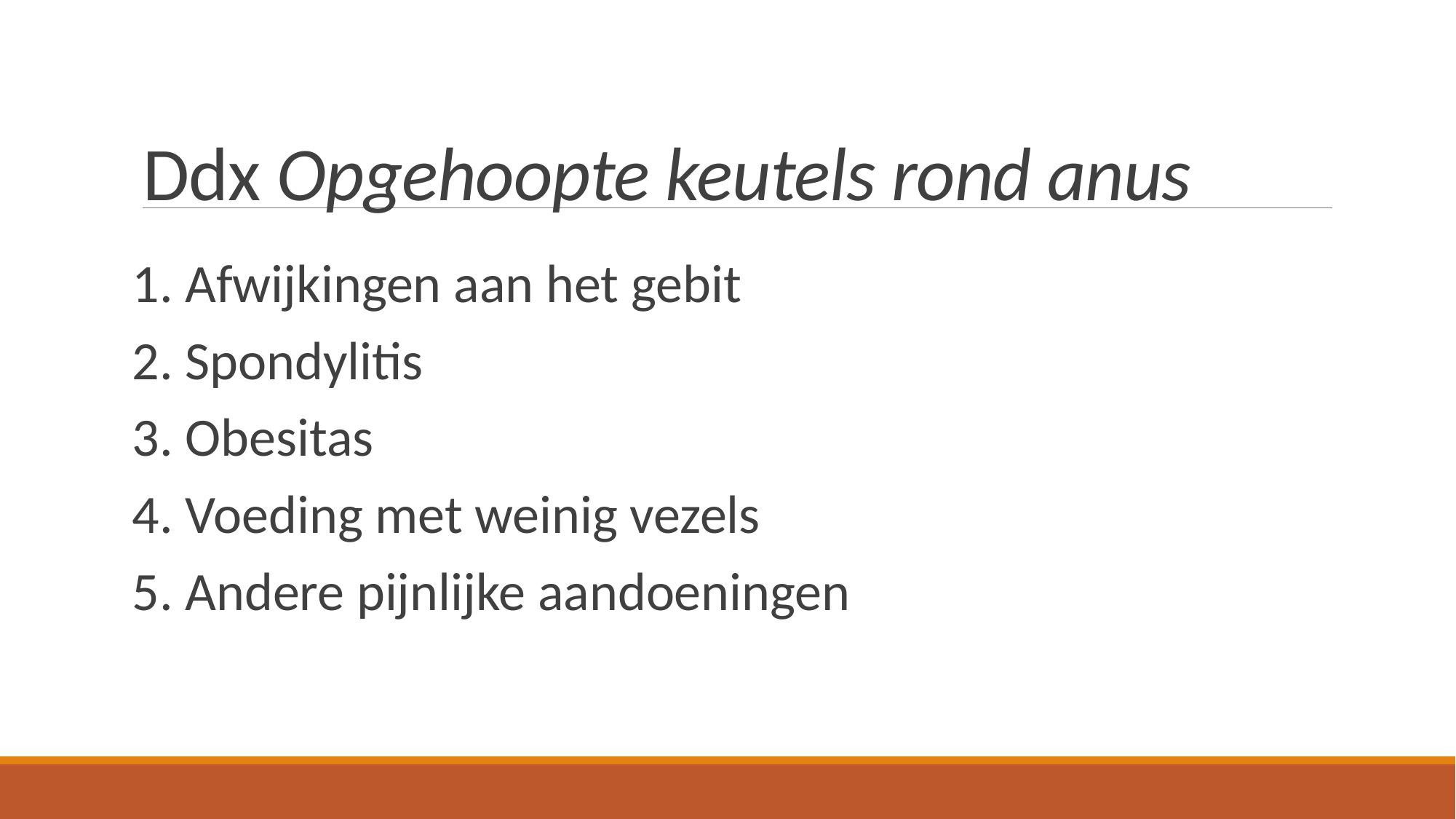

# Ddx Opgehoopte keutels rond anus
1. Afwijkingen aan het gebit
2. Spondylitis
3. Obesitas
4. Voeding met weinig vezels
5. Andere pijnlijke aandoeningen